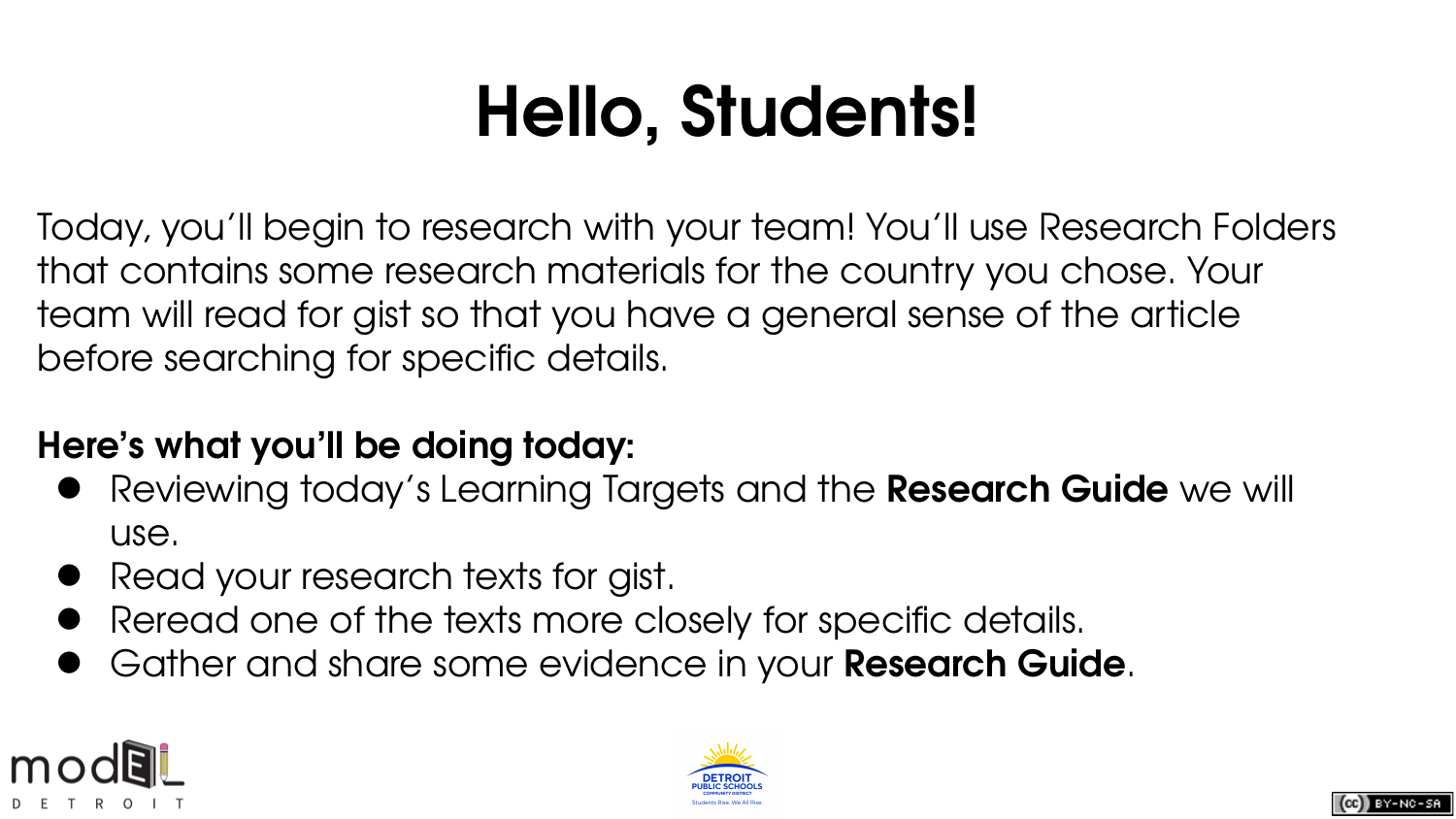

# Hello, Students!
Today, you’ll begin to research with your team! You’ll use Research Folders that contains some research materials for the country you chose. Your team will read for gist so that you have a general sense of the article before searching for specific details.

Here’s what you’ll be doing today:
Reviewing today’s Learning Targets and the Research Guide we will use.
Read your research texts for gist.
Reread one of the texts more closely for specific details.
Gather and share some evidence in your Research Guide.